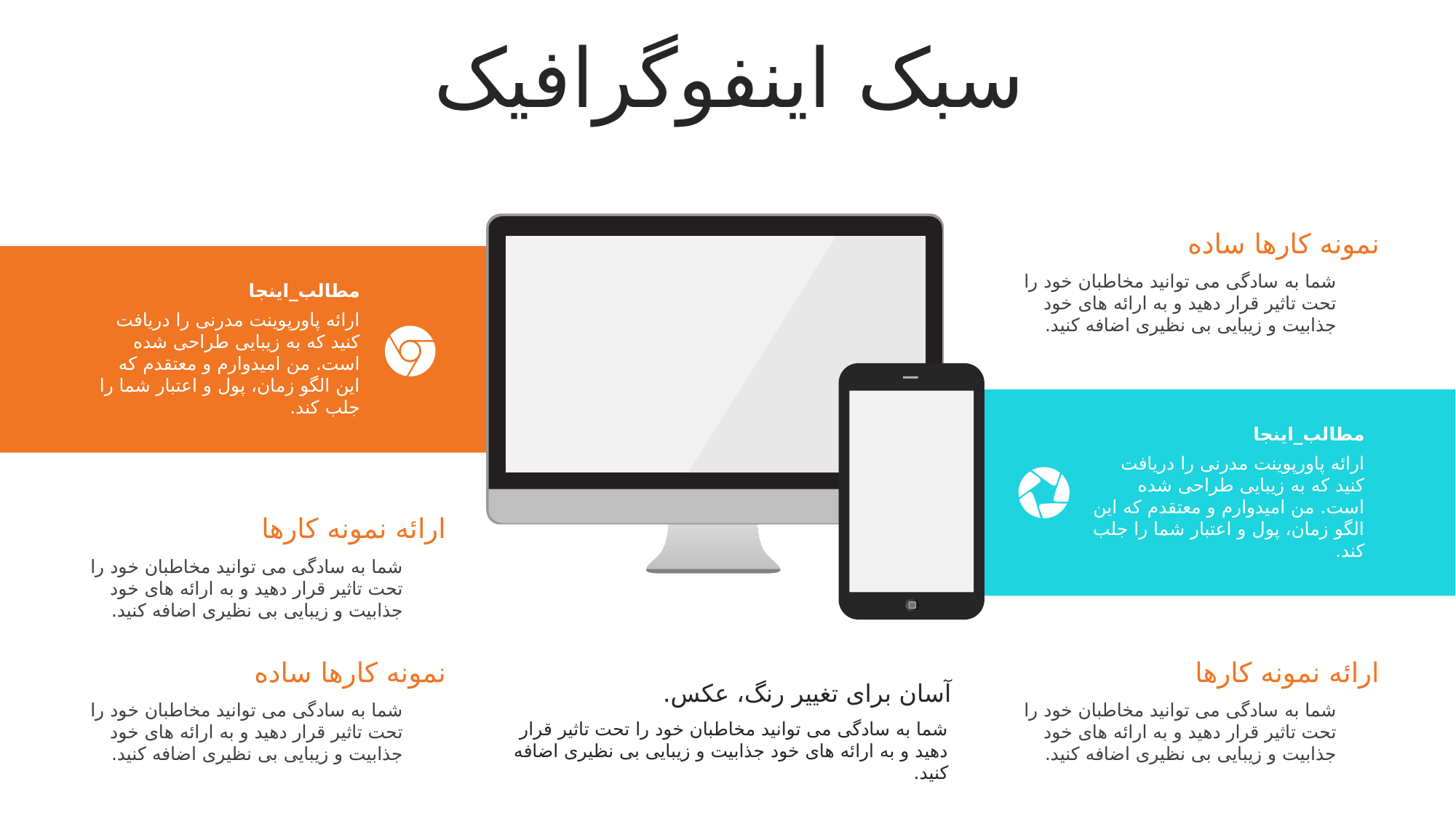

سبک اینفوگرافیک

نمونه کارها ساده
شما به سادگی می توانید مخاطبان خود را تحت تاثیر قرار دهید و به ارائه های خود جذابیت و زیبایی بی نظیری اضافه کنید.
مطالب_اینجا
ارائه پاورپوینت مدرنی را دریافت کنید که به زیبایی طراحی شده است. من امیدوارم و معتقدم که این الگو زمان، پول و اعتبار شما را جلب کند.

مطالب_اینجا
ارائه پاورپوینت مدرنی را دریافت کنید که به زیبایی طراحی شده است. من امیدوارم و معتقدم که این الگو زمان، پول و اعتبار شما را جلب کند.

ارائه نمونه کارها
شما به سادگی می توانید مخاطبان خود را تحت تاثیر قرار دهید و به ارائه های خود جذابیت و زیبایی بی نظیری اضافه کنید.
نمونه کارها ساده
ارائه نمونه کارها
آسان برای تغییر رنگ، عکس.
شما به سادگی می توانید مخاطبان خود را تحت تاثیر قرار دهید و به ارائه های خود جذابیت و زیبایی بی نظیری اضافه کنید.
شما به سادگی می توانید مخاطبان خود را تحت تاثیر قرار دهید و به ارائه های خود جذابیت و زیبایی بی نظیری اضافه کنید.
شما به سادگی می توانید مخاطبان خود را تحت تاثیر قرار دهید و به ارائه های خود جذابیت و زیبایی بی نظیری اضافه کنید.